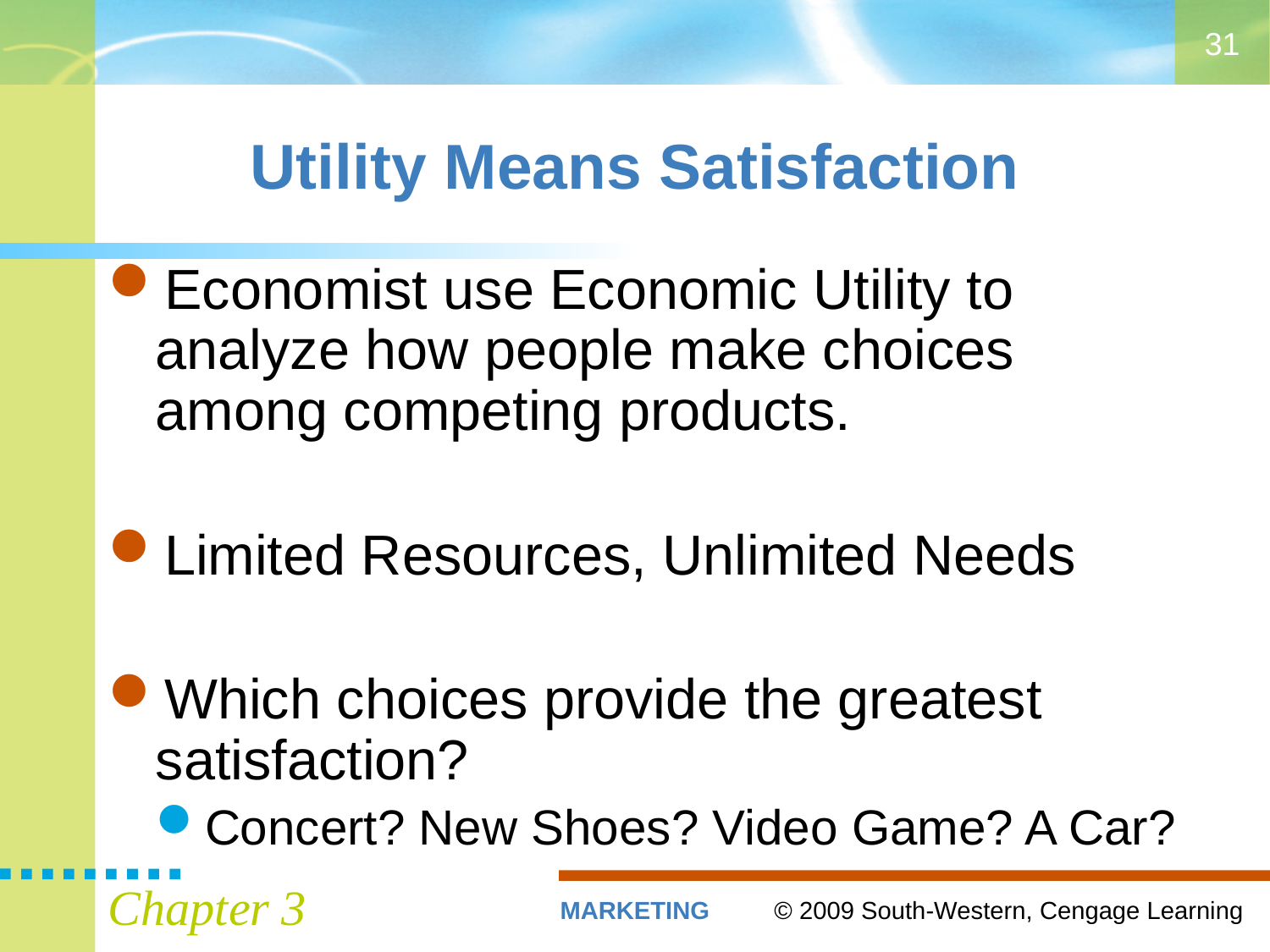

31
# Utility Means Satisfaction
Economist use Economic Utility to
analyze how people make choices
among competing products.

Limited Resources, Unlimited Needs

Which choices provide the greatest satisfaction?
Concert? New Shoes? Video Game? A Car?

Chapter 3